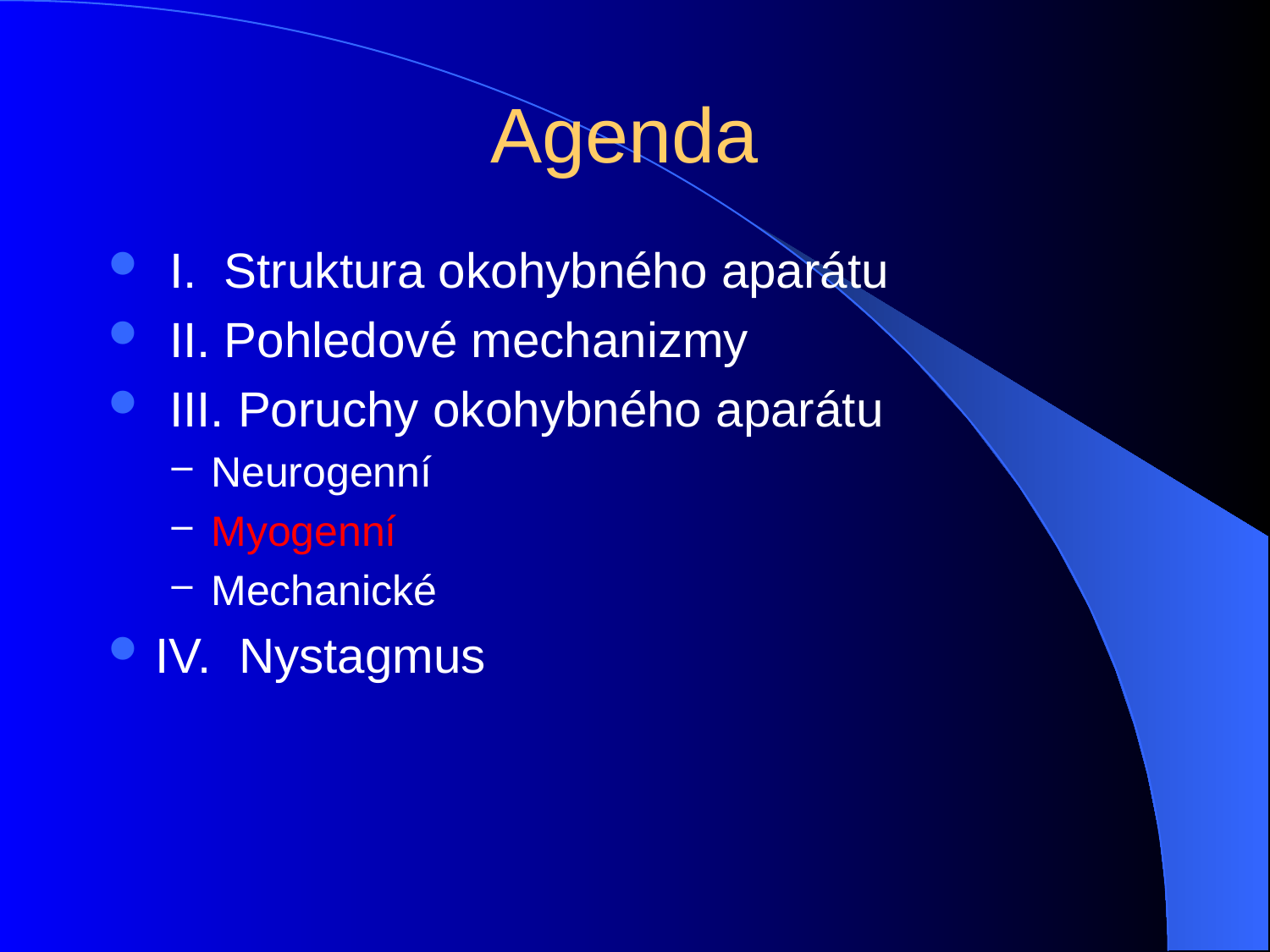

# Agenda
 I.  Struktura okohybného aparátu
 II. Pohledové mechanizmy
 III. Poruchy okohybného aparátu
Neurogenní
Myogenní
Mechanické
IV.  Nystagmus